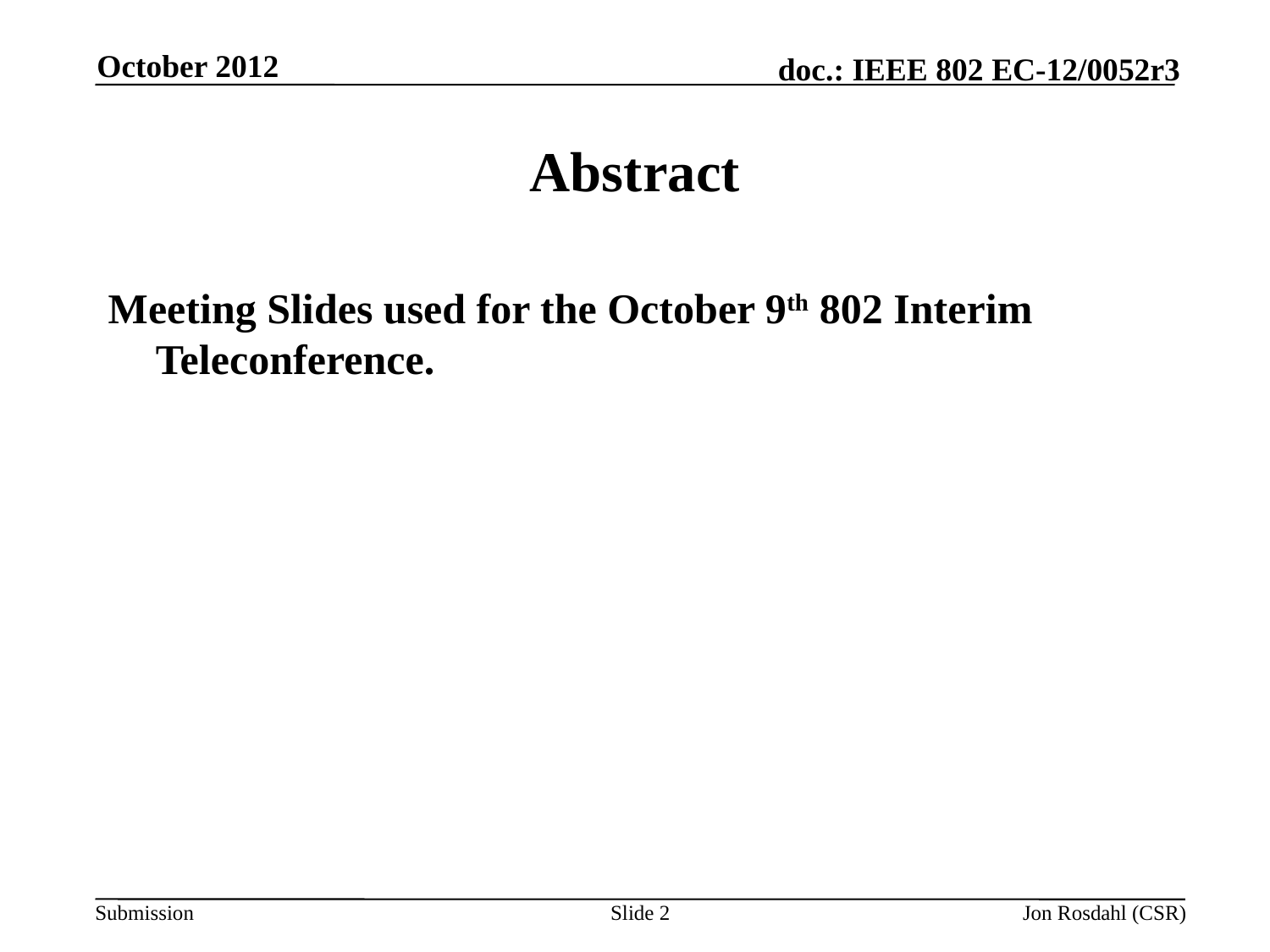

October 2012
# Abstract
Meeting Slides used for the October 9th 802 Interim Teleconference.
Slide 2
Jon Rosdahl (CSR)